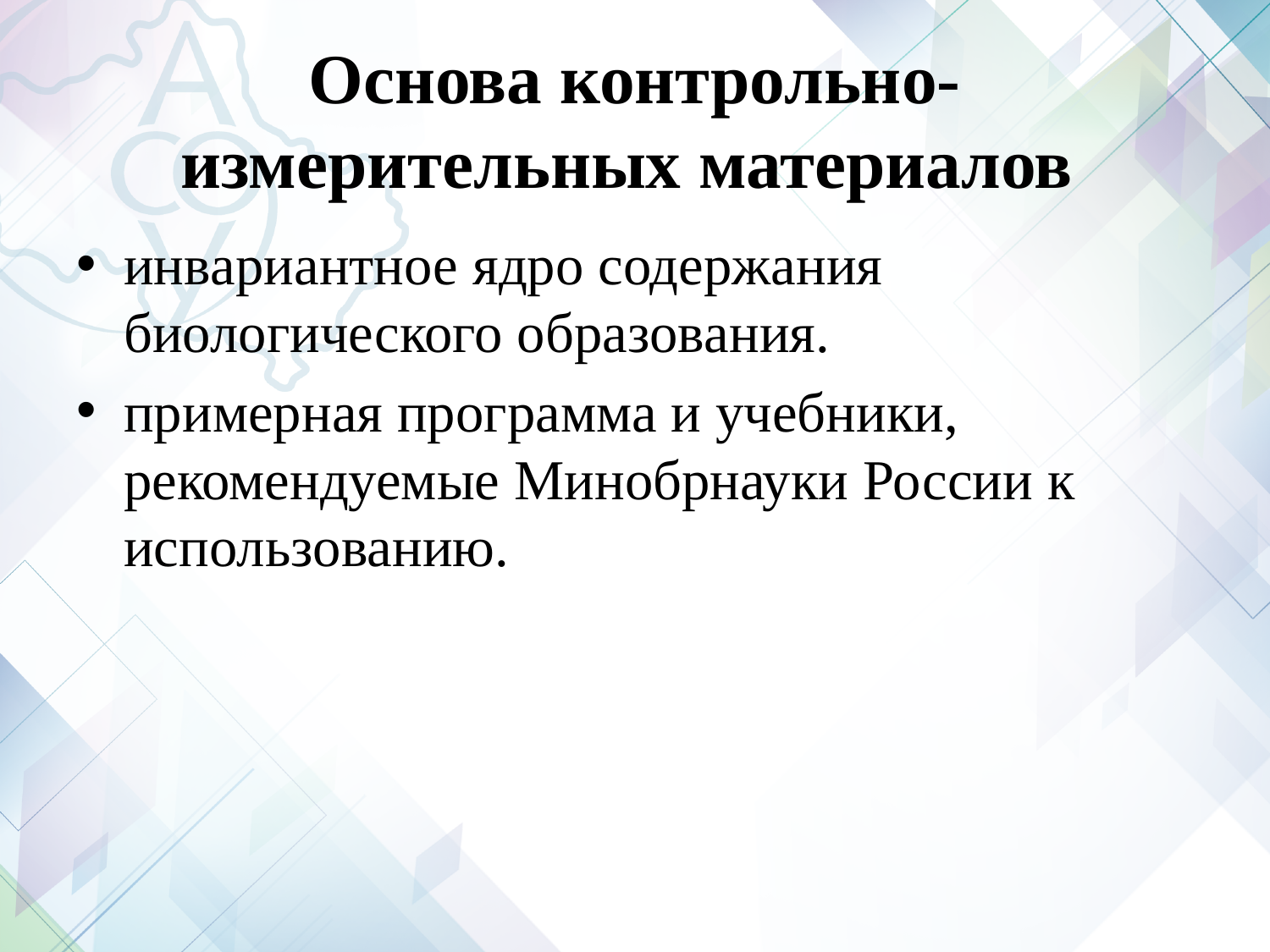

# Основа контрольно-измерительных материалов
инвариантное ядро содержания биологического образования.
примерная программа и учебники, рекомендуемые Минобрнауки России к использованию.